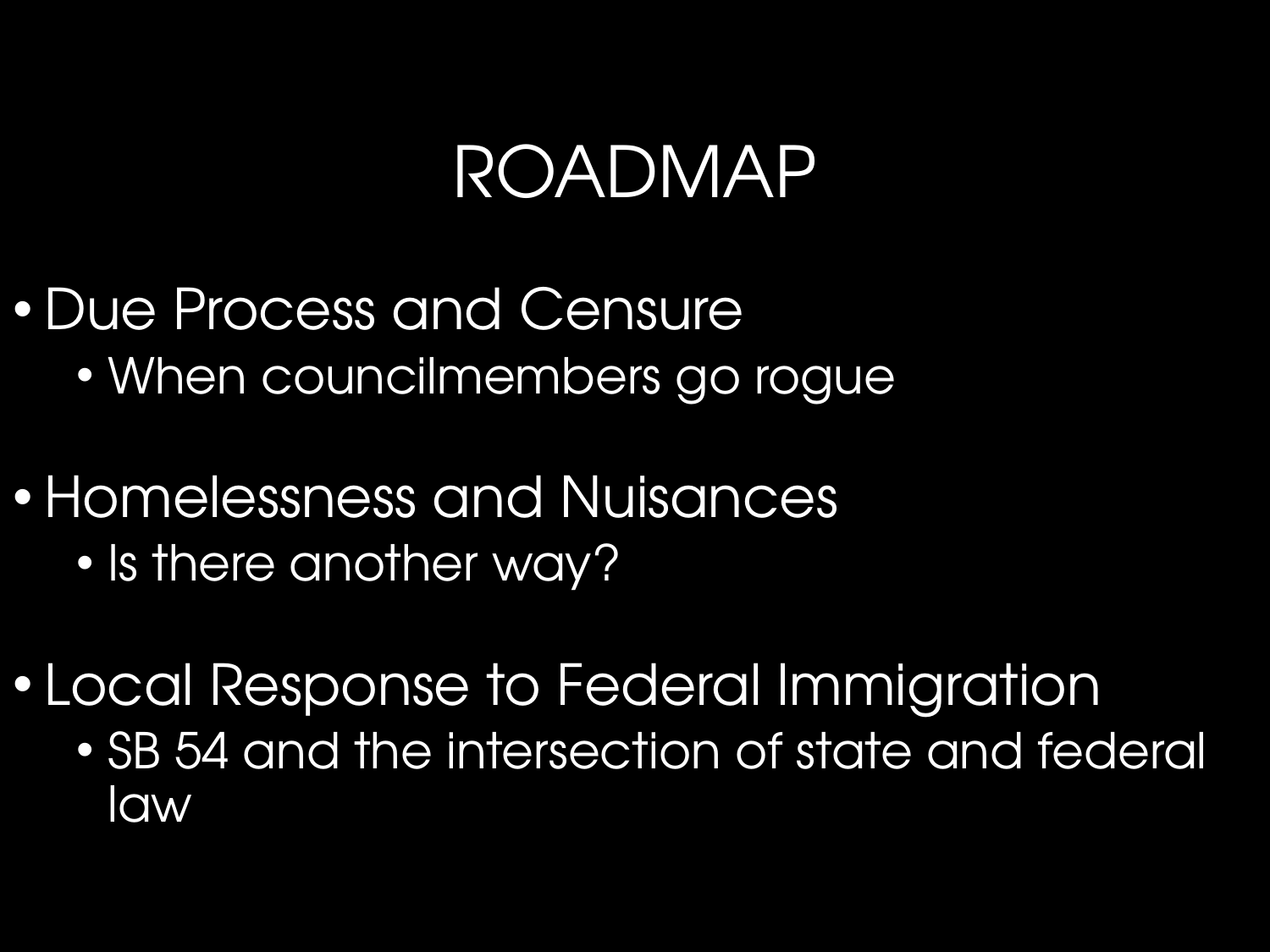

# Roadmap
Due Process and Censure
When councilmembers go rogue

Homelessness and Nuisances
Is there another way?

Local Response to Federal Immigration
SB 54 and the intersection of state and federal law